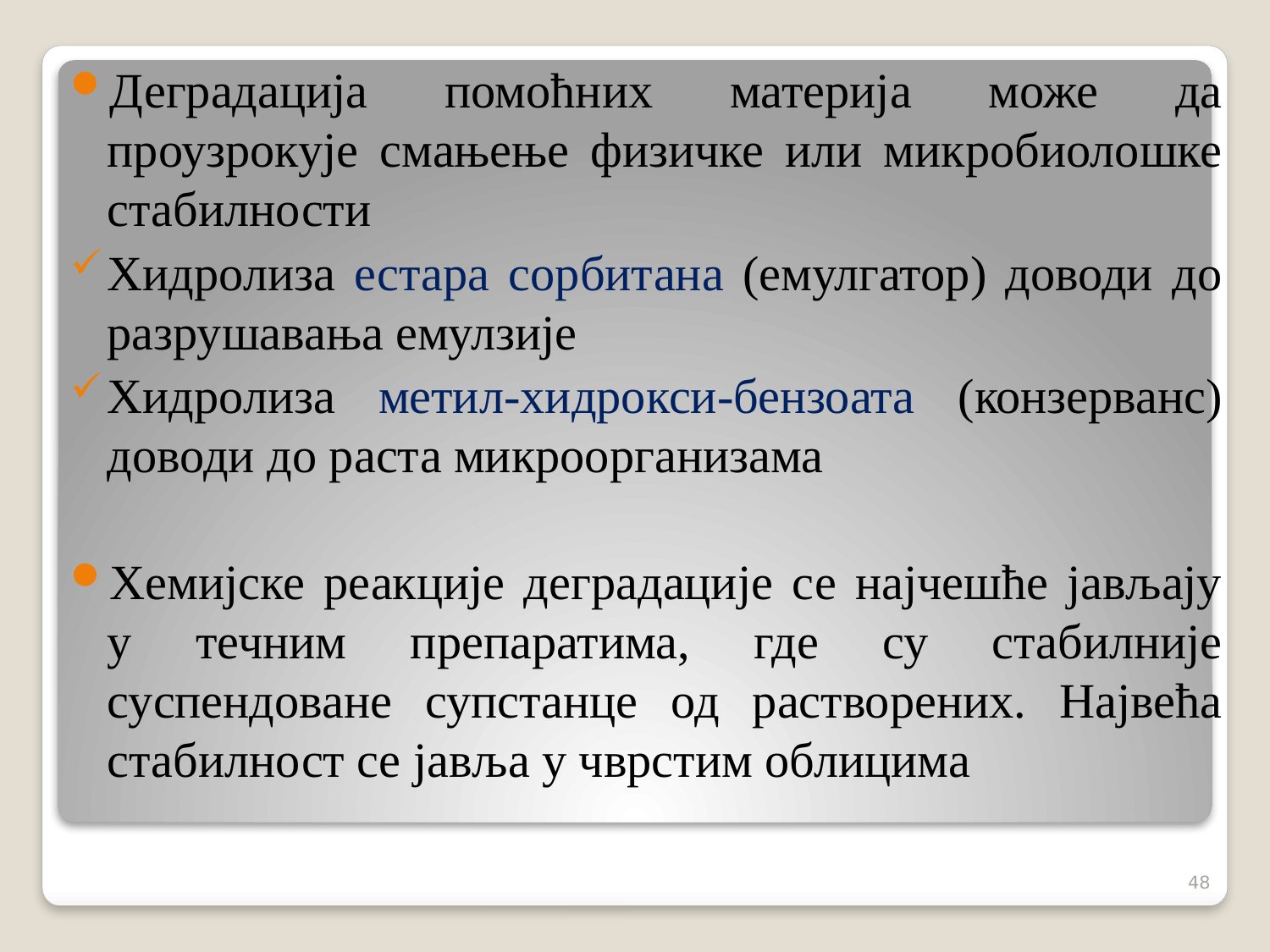

Деградација помоћних материја може да проузрокује смањење физичке или микробиолошке стабилности
Хидролиза естара сорбитана (емулгатор) доводи до разрушавања емулзије
Хидролиза метил-хидрокси-бензоата (конзерванс) доводи до раста микроорганизама

Хемијске реакције деградације се најчешће јављају у течним препаратима, где су стабилније суспендоване супстанце од растворених. Највећа стабилност се јавља у чврстим облицима

48